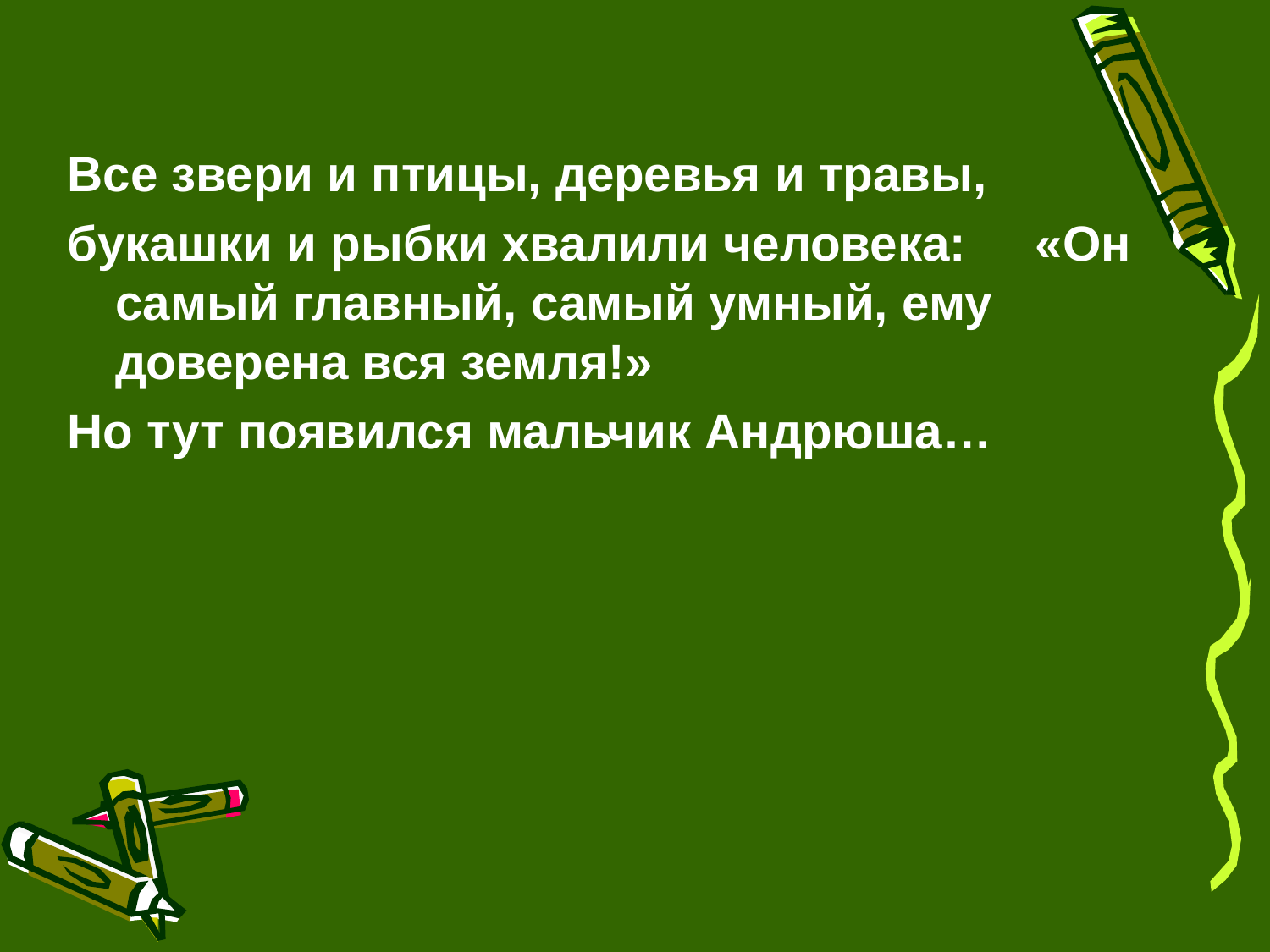

Все звери и птицы, деревья и травы,
букашки и рыбки хвалили человека:     «Он самый главный, самый умный, ему доверена вся земля!»
Но тут появился мальчик Андрюша…